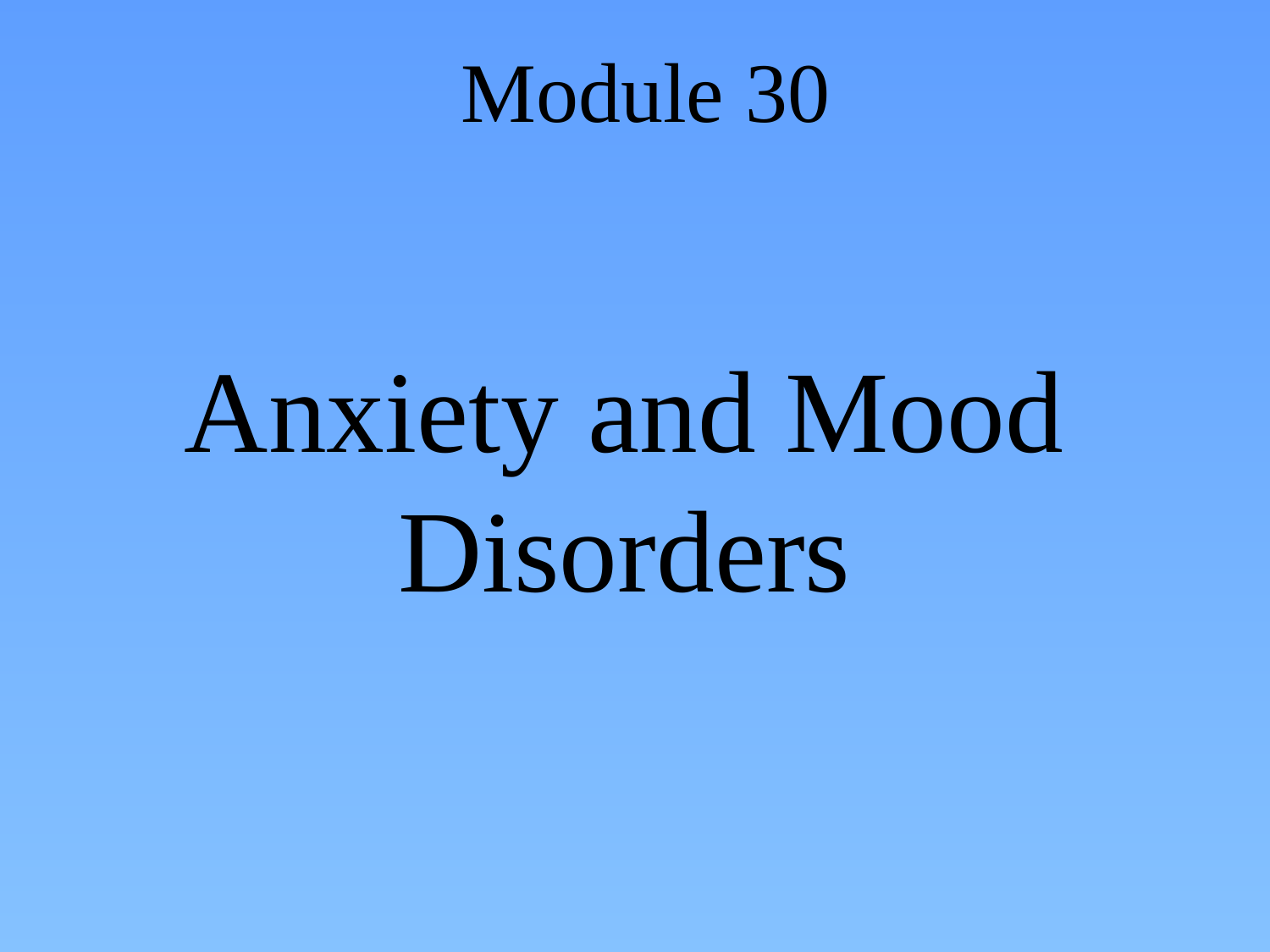

# Anxiety and Mood Disorders
Module 30